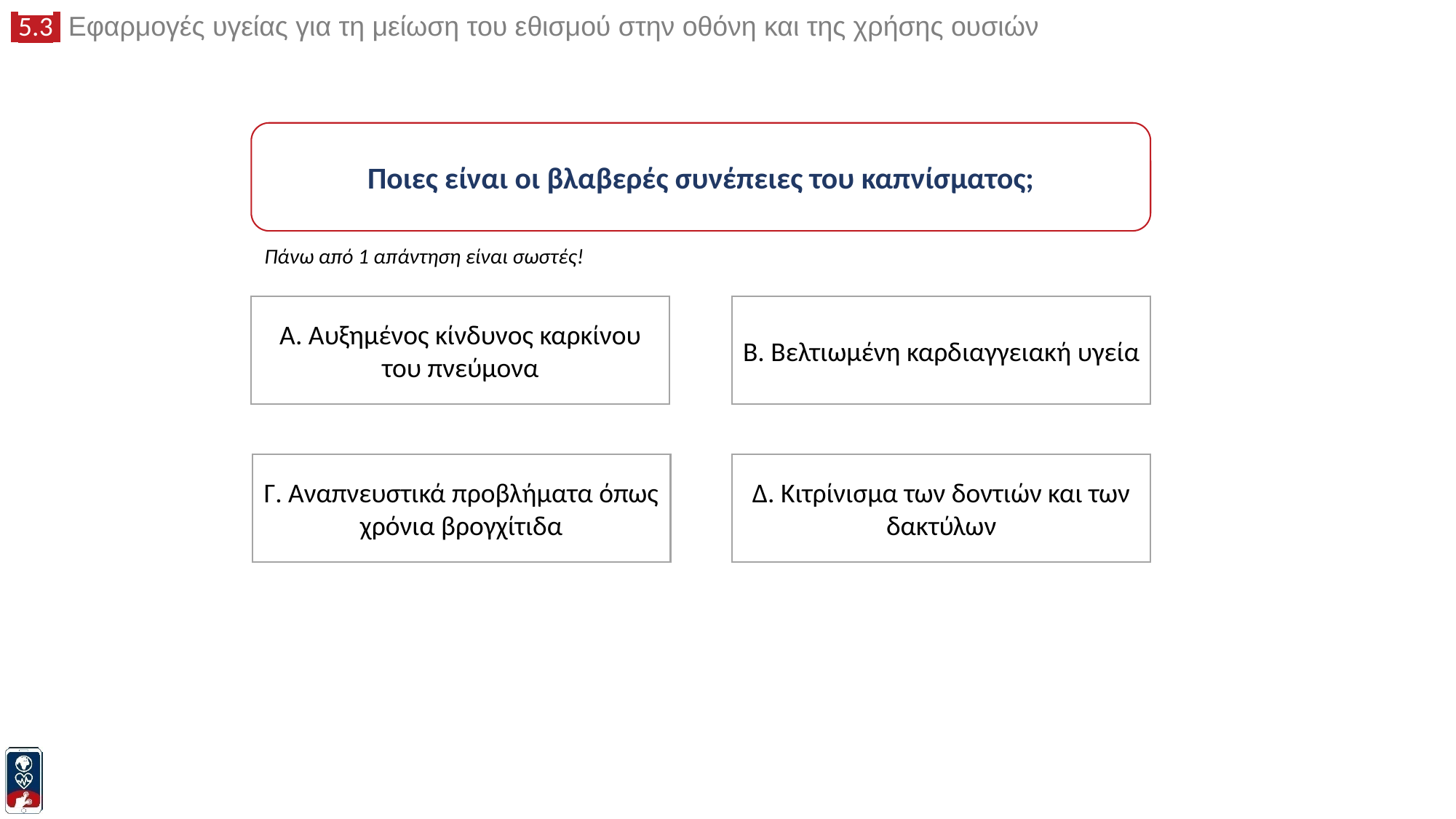

Ποιες είναι οι βλαβερές συνέπειες του καπνίσματος;
Πάνω από 1 απάντηση είναι σωστές!
B. Βελτιωμένη καρδιαγγειακή υγεία
A. Αυξημένος κίνδυνος καρκίνου του πνεύμονα
Γ. Αναπνευστικά προβλήματα όπως χρόνια βρογχίτιδα
Δ. Κιτρίνισμα των δοντιών και των δακτύλων